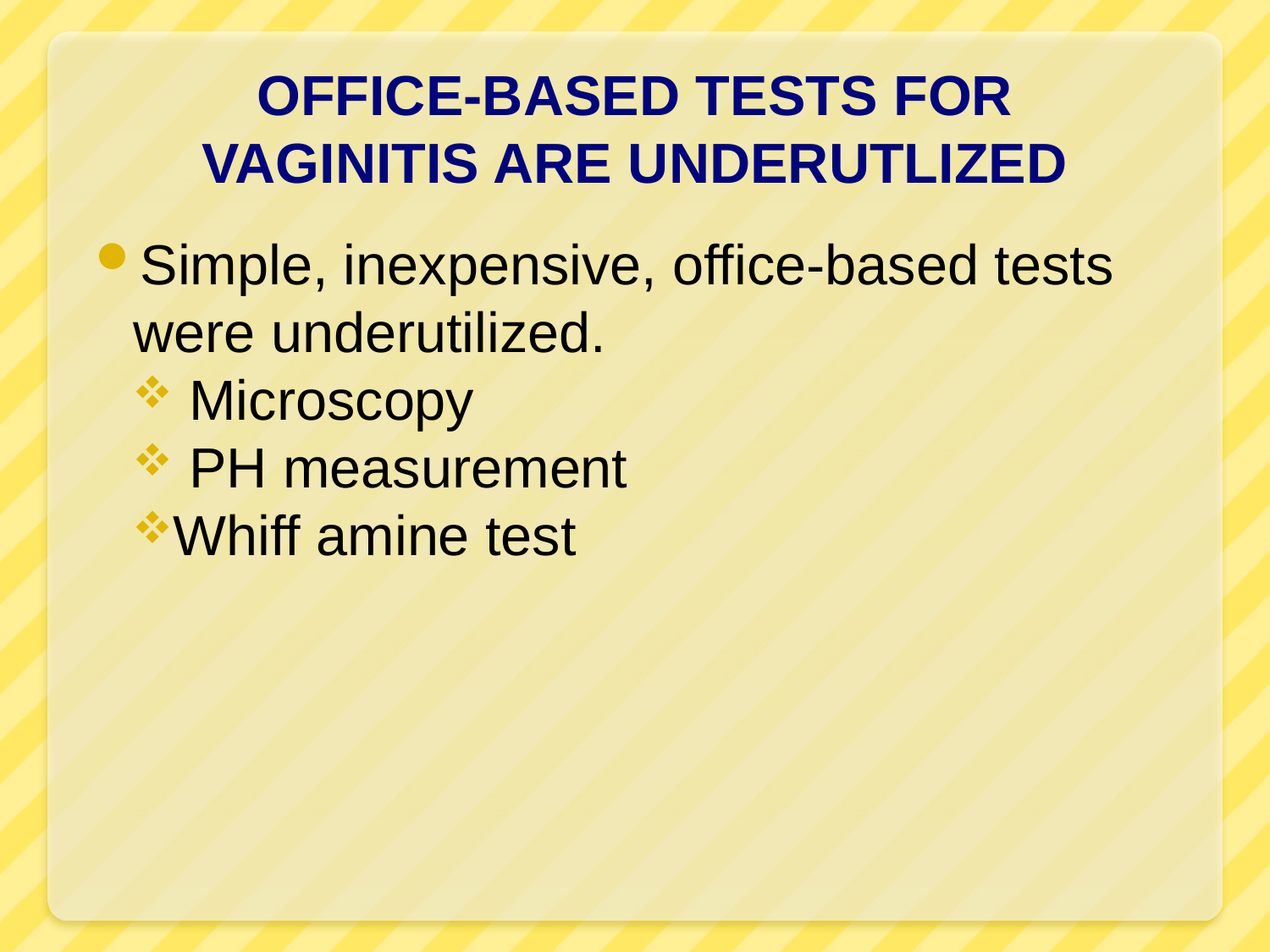

# OFFICE-BASED TESTS FOR VAGINITIS ARE UNDERUTLIZED
Simple, inexpensive, office-based tests were underutilized.
 Microscopy
 PH measurement
Whiff amine test